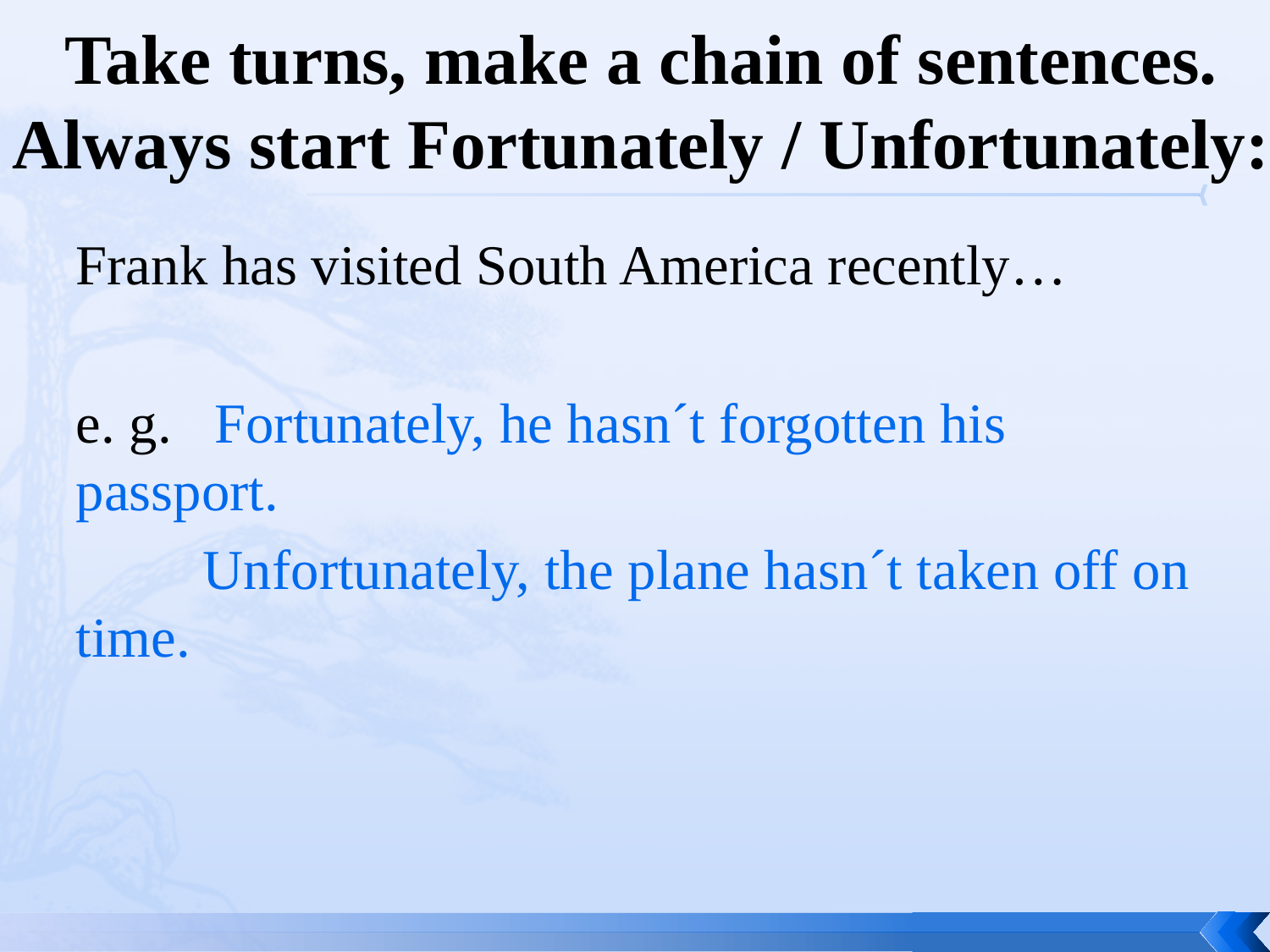

# Take turns, make a chain of sentences. Always start Fortunately / Unfortunately:
Frank has visited South America recently…

e. g.   Fortunately, he hasn´t forgotten his passport.
	Unfortunately, the plane hasn´t taken off on time.